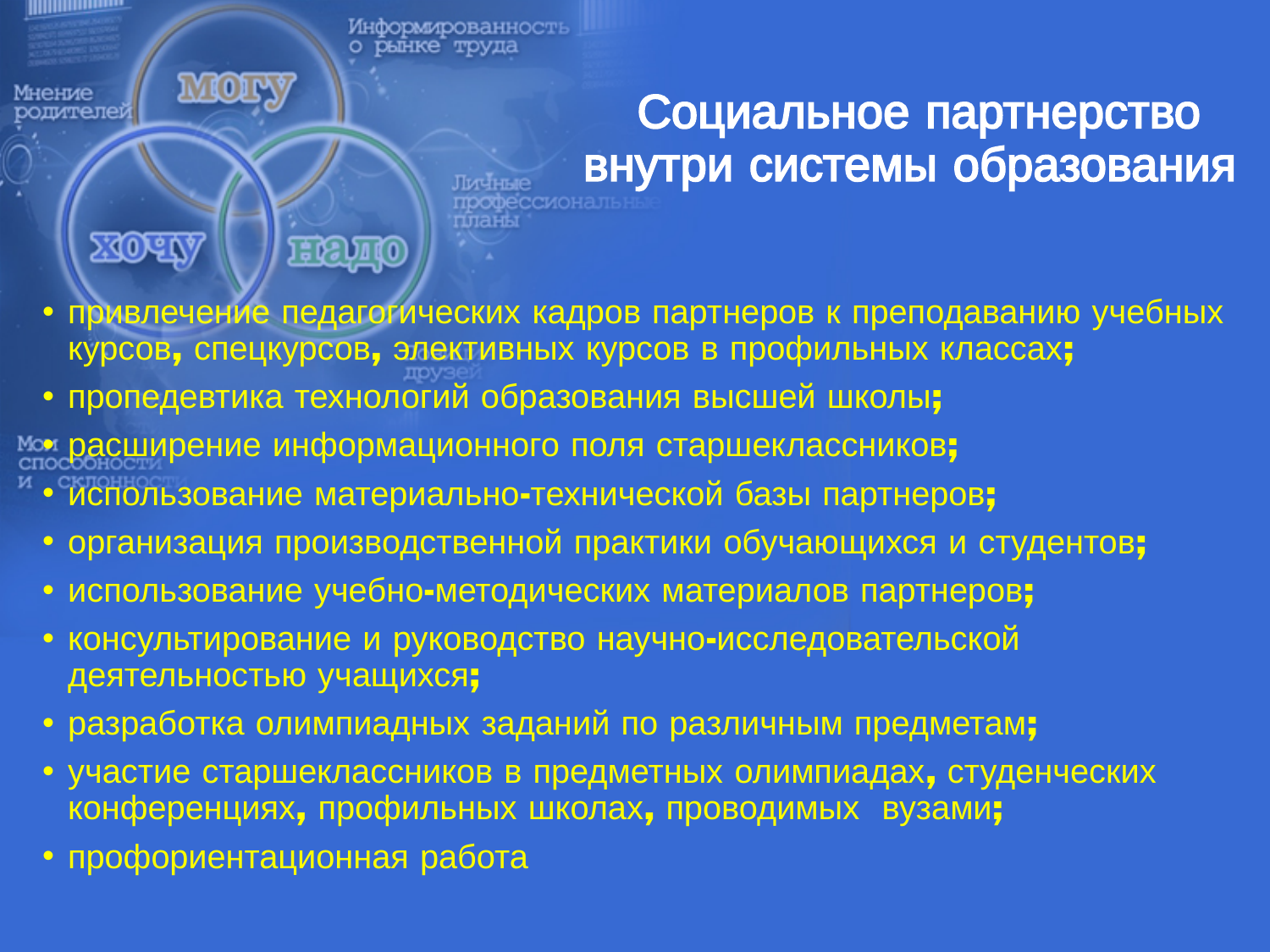

# Социальное партнерство внутри системы образования
привлечение педагогических кадров партнеров к преподаванию учебных курсов, спецкурсов, элективных курсов в профильных классах;
пропедевтика технологий образования высшей школы;
расширение информационного поля старшеклассников;
использование материально-технической базы партнеров;
организация производственной практики обучающихся и студентов;
использование учебно-методических материалов партнеров;
консультирование и руководство научно-исследовательской деятельностью учащихся;
разработка олимпиадных заданий по различным предметам;
участие старшеклассников в предметных олимпиадах, студенческих конференциях, профильных школах, проводимых  вузами;
профориентационная работа